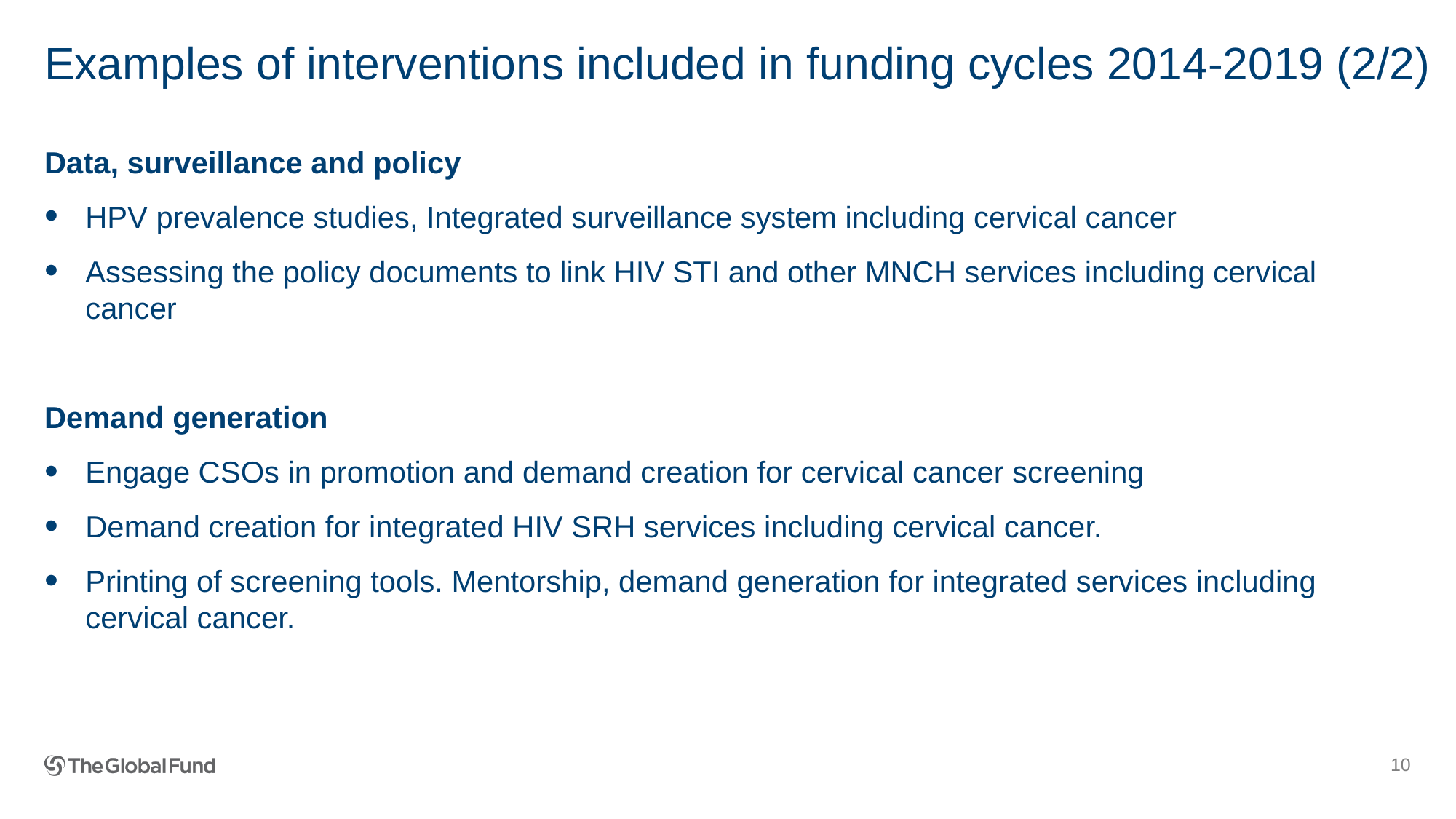

# Examples of interventions included in funding cycles 2014-2019 (2/2)
Data, surveillance and policy
HPV prevalence studies, Integrated surveillance system including cervical cancer
Assessing the policy documents to link HIV STI and other MNCH services including cervical cancer

Demand generation
Engage CSOs in promotion and demand creation for cervical cancer screening
Demand creation for integrated HIV SRH services including cervical cancer.
Printing of screening tools. Mentorship, demand generation for integrated services including cervical cancer.

10